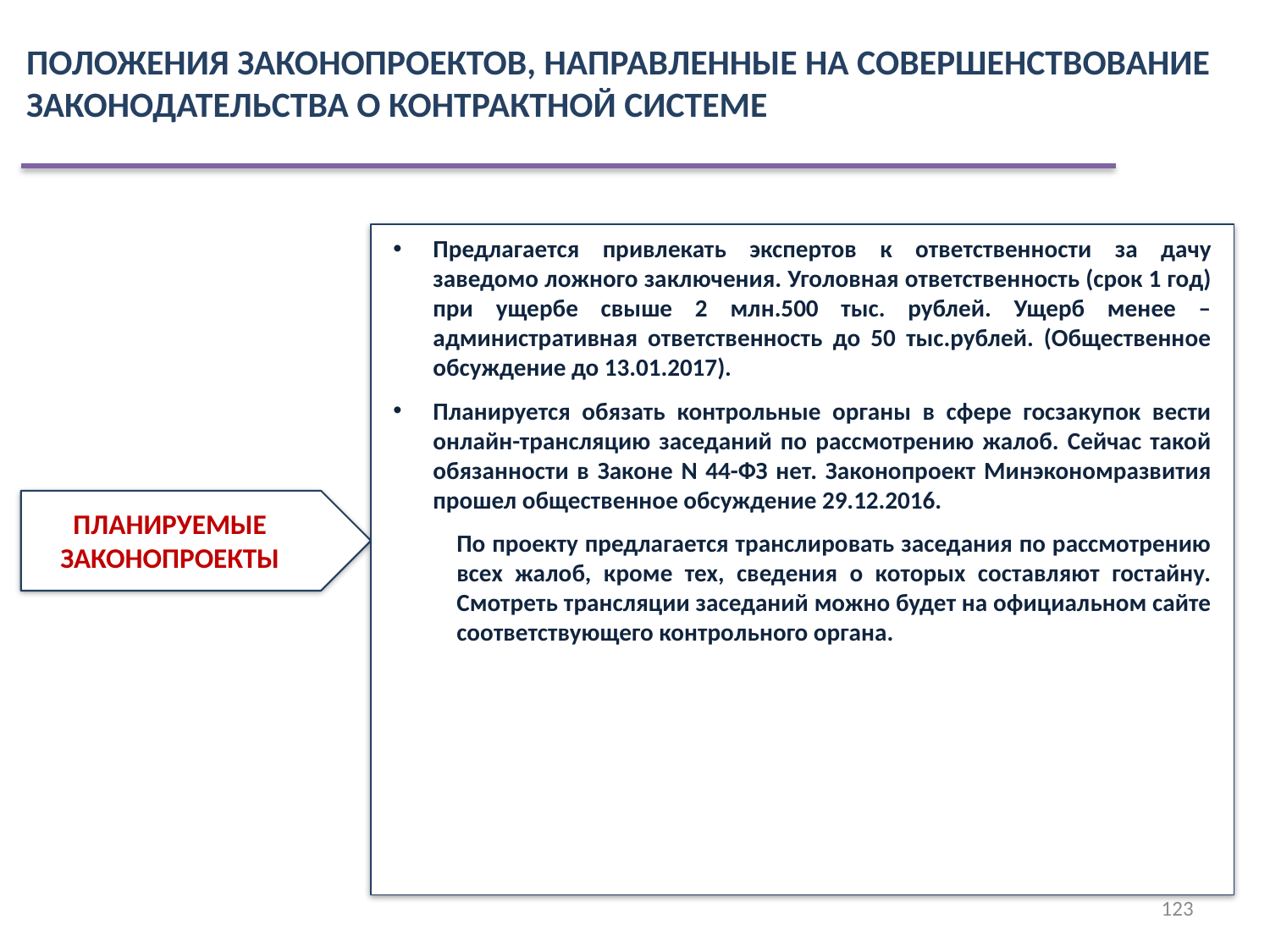

ПОЛОЖЕНИЯ ЗАКОНОПРОЕКТОВ, НАПРАВЛЕННЫЕ НА СОВЕРШЕНСТВОВАНИЕ ЗАКОНОДАТЕЛЬСТВА О КОНТРАКТНОЙ СИСТЕМЕ

Предлагается привлекать экспертов к ответственности за дачу заведомо ложного заключения. Уголовная ответственность (срок 1 год) при ущербе свыше 2 млн.500 тыс. рублей. Ущерб менее – административная ответственность до 50 тыс.рублей. (Общественное обсуждение до 13.01.2017).
Планируется обязать контрольные органы в сфере госзакупок вести онлайн-трансляцию заседаний по рассмотрению жалоб. Сейчас такой обязанности в Законе N 44-ФЗ нет. Законопроект Минэкономразвития прошел общественное обсуждение 29.12.2016.
По проекту предлагается транслировать заседания по рассмотрению всех жалоб, кроме тех, сведения о которых составляют гостайну. Смотреть трансляции заседаний можно будет на официальном сайте соответствующего контрольного органа.

ПЛАНИРУЕМЫЕ ЗАКОНОПРОЕКТЫ
123